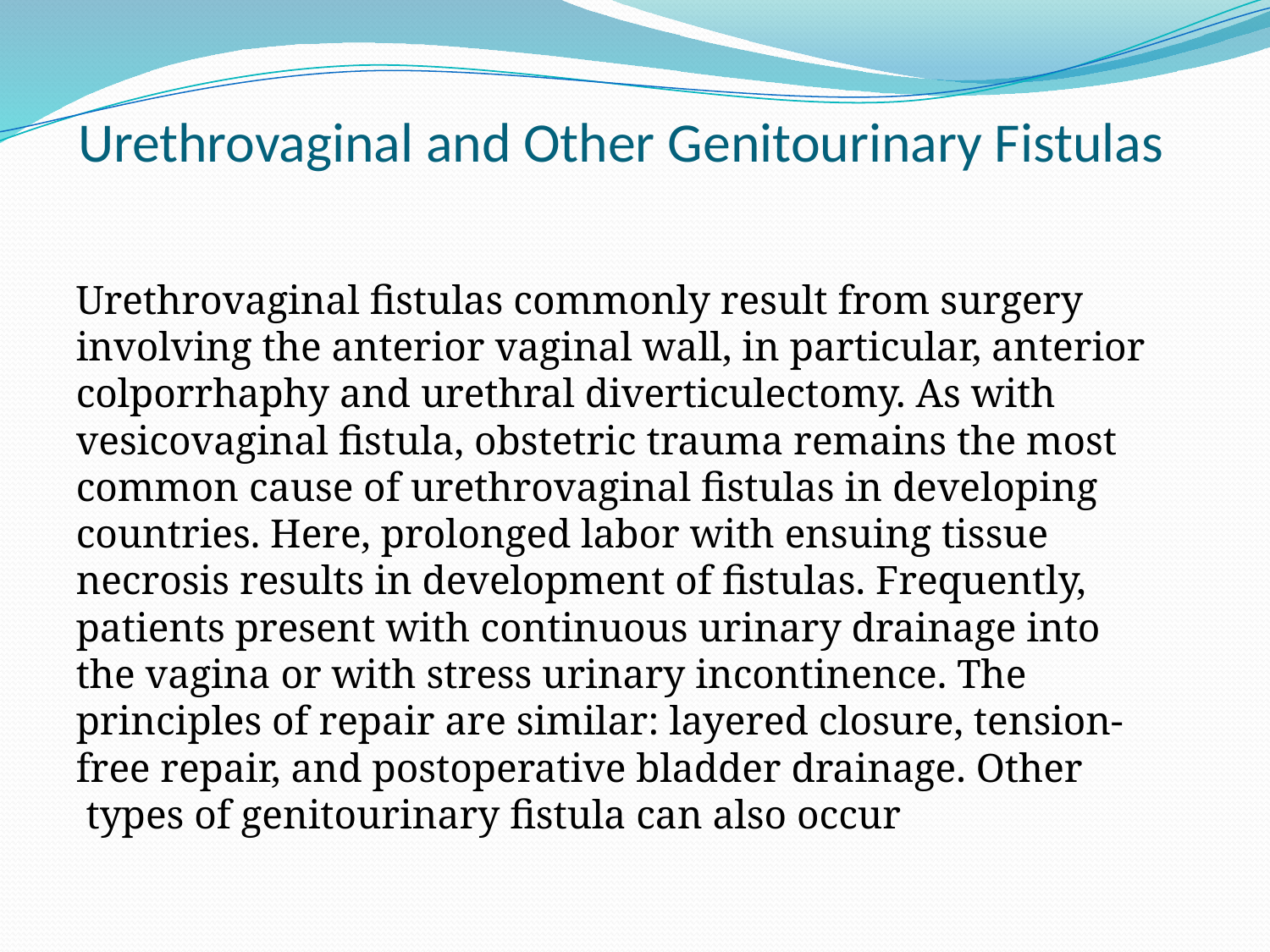

# Urethrovaginal and Other Genitourinary Fistulas
Urethrovaginal fistulas commonly result from surgery involving the anterior vaginal wall, in particular, anterior colporrhaphy and urethral diverticulectomy. As with vesicovaginal fistula, obstetric trauma remains the most common cause of urethrovaginal fistulas in developing countries. Here, prolonged labor with ensuing tissue necrosis results in development of fistulas. Frequently, patients present with continuous urinary drainage into the vagina or with stress urinary incontinence. The principles of repair are similar: layered closure, tension-free repair, and postoperative bladder drainage. Other types of genitourinary fistula can also occur